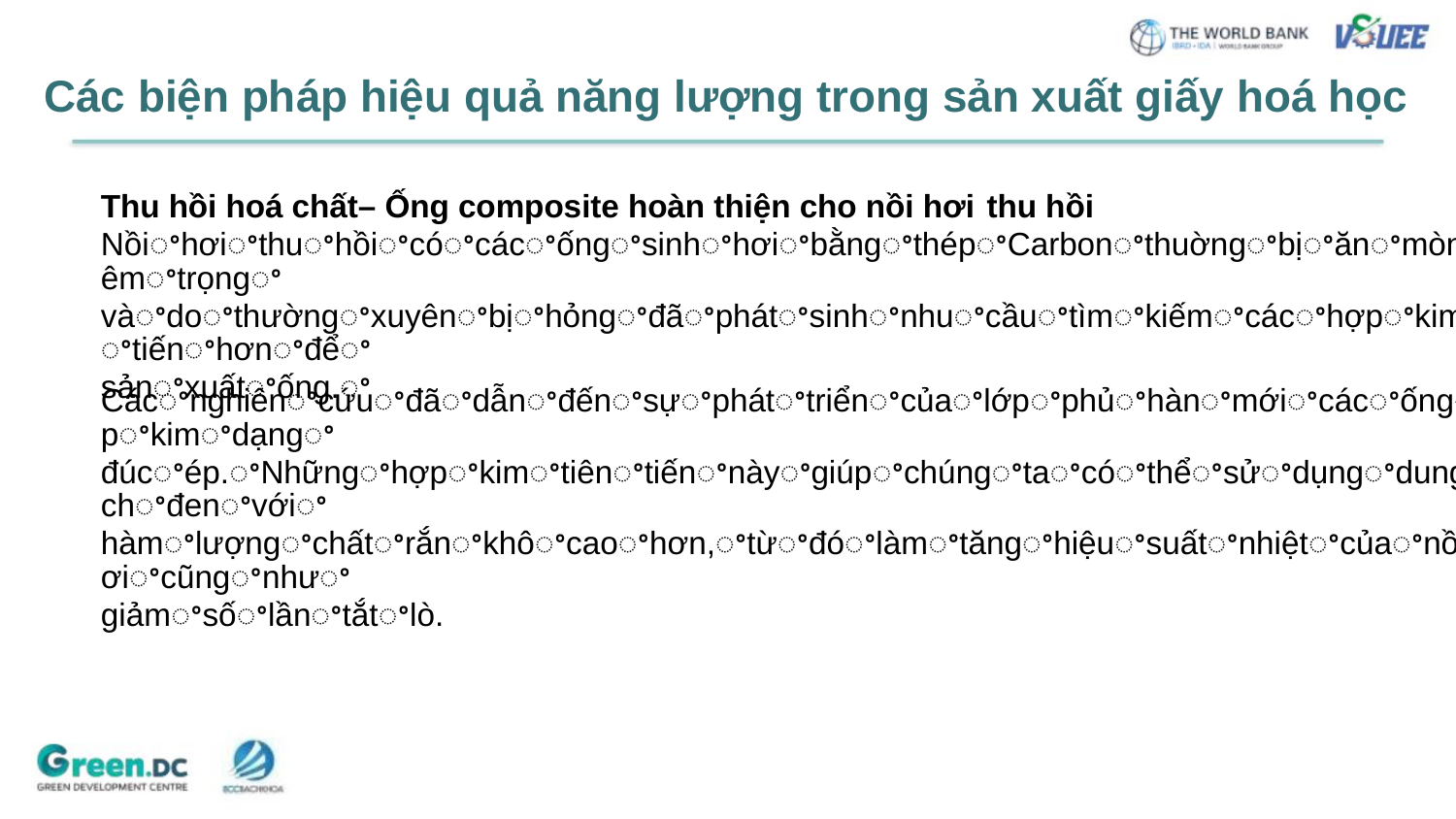

Các biện pháp hiệu quả năng lượng trong sản xuất giấy hoá học
Thu hồi hoá chất– Ống composite hoàn thiện cho nồi hơi thu hồi
NồiꢀhơiꢀthuꢀhồiꢀcóꢀcácꢀốngꢀsinhꢀhơiꢀbằngꢀthépꢀCarbonꢀthuờngꢀbịꢀănꢀmònꢀnghiêmꢀtrọngꢀ
vàꢀdoꢀthườngꢀxuyênꢀbịꢀhỏngꢀđãꢀphátꢀsinhꢀnhuꢀcầuꢀtìmꢀkiếmꢀcácꢀhợpꢀkimꢀtiênꢀtiếnꢀhơnꢀđểꢀ
sảnꢀxuấtꢀống.ꢀ
Cácꢀnghiênꢀcứuꢀđãꢀdẫnꢀđếnꢀsựꢀphátꢀtriểnꢀcủaꢀlớpꢀphủꢀhànꢀmớiꢀcácꢀốngꢀhợpꢀkimꢀdạngꢀ
đúcꢀép.ꢀNhữngꢀhợpꢀkimꢀtiênꢀtiếnꢀnàyꢀgiúpꢀchúngꢀtaꢀcóꢀthểꢀsửꢀdụngꢀdungꢀdịchꢀđenꢀvớiꢀ
hàmꢀlượngꢀchấtꢀrắnꢀkhôꢀcaoꢀhơn,ꢀtừꢀđóꢀlàmꢀtăngꢀhiệuꢀsuấtꢀnhiệtꢀcủaꢀnồiꢀhơiꢀcũngꢀnhưꢀ
giảmꢀsốꢀlầnꢀtắtꢀlò.